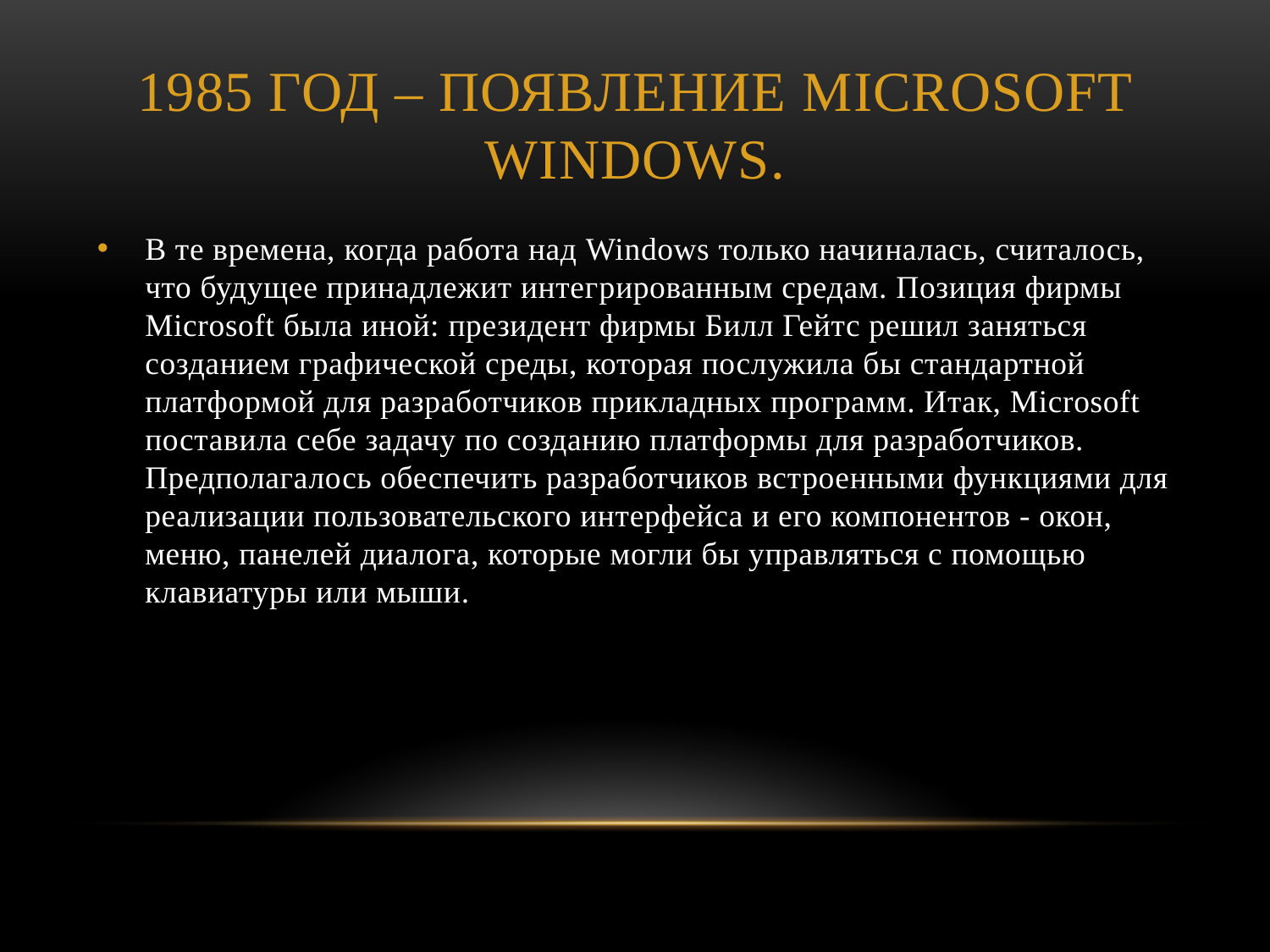

# 1985 год – появление Microsoft Windows.
В те времена, когда работа над Windows только начи­налась, считалось, что будущее принадлежит интег­рированным средам. Позиция фирмы Microsoft была иной: президент фирмы Билл Гейтс решил заняться созданием графической среды, которая послужила бы стандартной платформой для разработчиков прикладных программ. Итак, Microsoft поставила себе задачу по созданию платформы для разработчиков. Предполагалось обеспечить разработчиков встроенными функциями для реализации пользовательского интерфейса и его компонентов - окон, меню, панелей диалога, которые могли бы управляться с помощью клавиатуры или мыши.